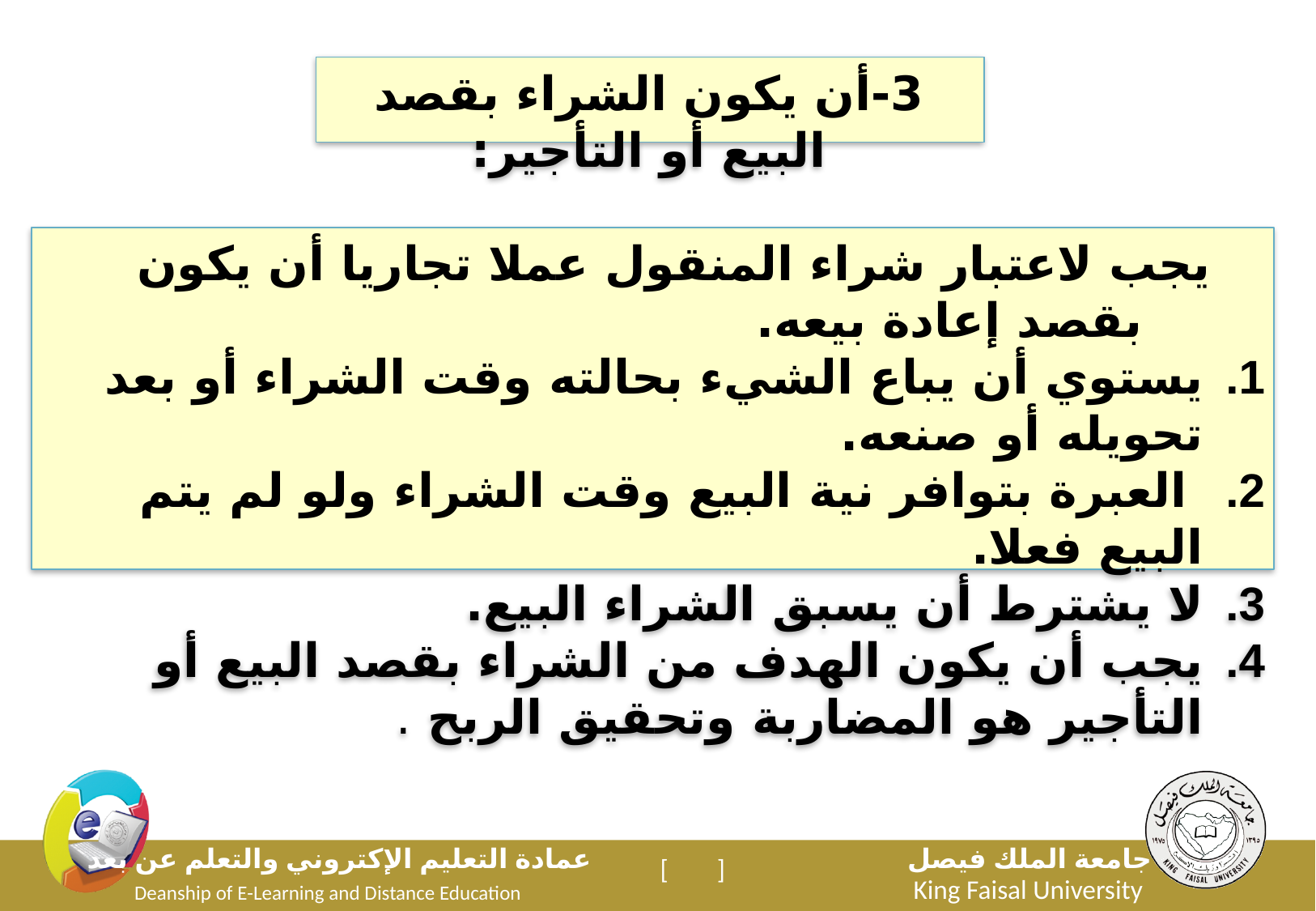

3-أن يكون الشراء بقصد البيع أو التأجير:
يجب لاعتبار شراء المنقول عملا تجاريا أن يكون بقصد إعادة بيعه.
يستوي أن يباع الشيء بحالته وقت الشراء أو بعد تحويله أو صنعه.
 العبرة بتوافر نية البيع وقت الشراء ولو لم يتم البيع فعلا.
لا يشترط أن يسبق الشراء البيع.
يجب أن يكون الهدف من الشراء بقصد البيع أو التأجير هو المضاربة وتحقيق الربح .